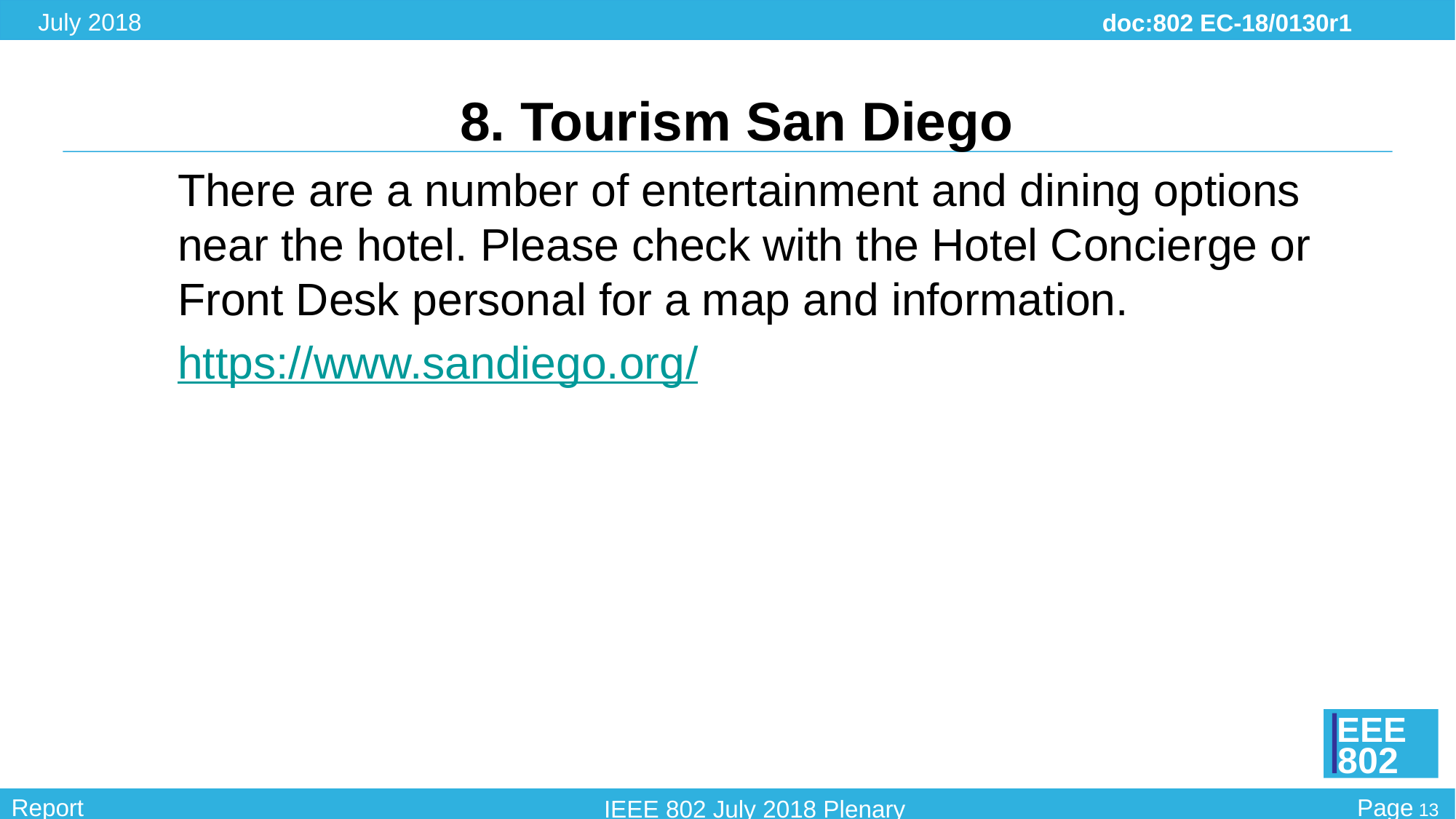

8. Tourism San Diego
There are a number of entertainment and dining options near the hotel. Please check with the Hotel Concierge or Front Desk personal for a map and information.
https://www.sandiego.org/